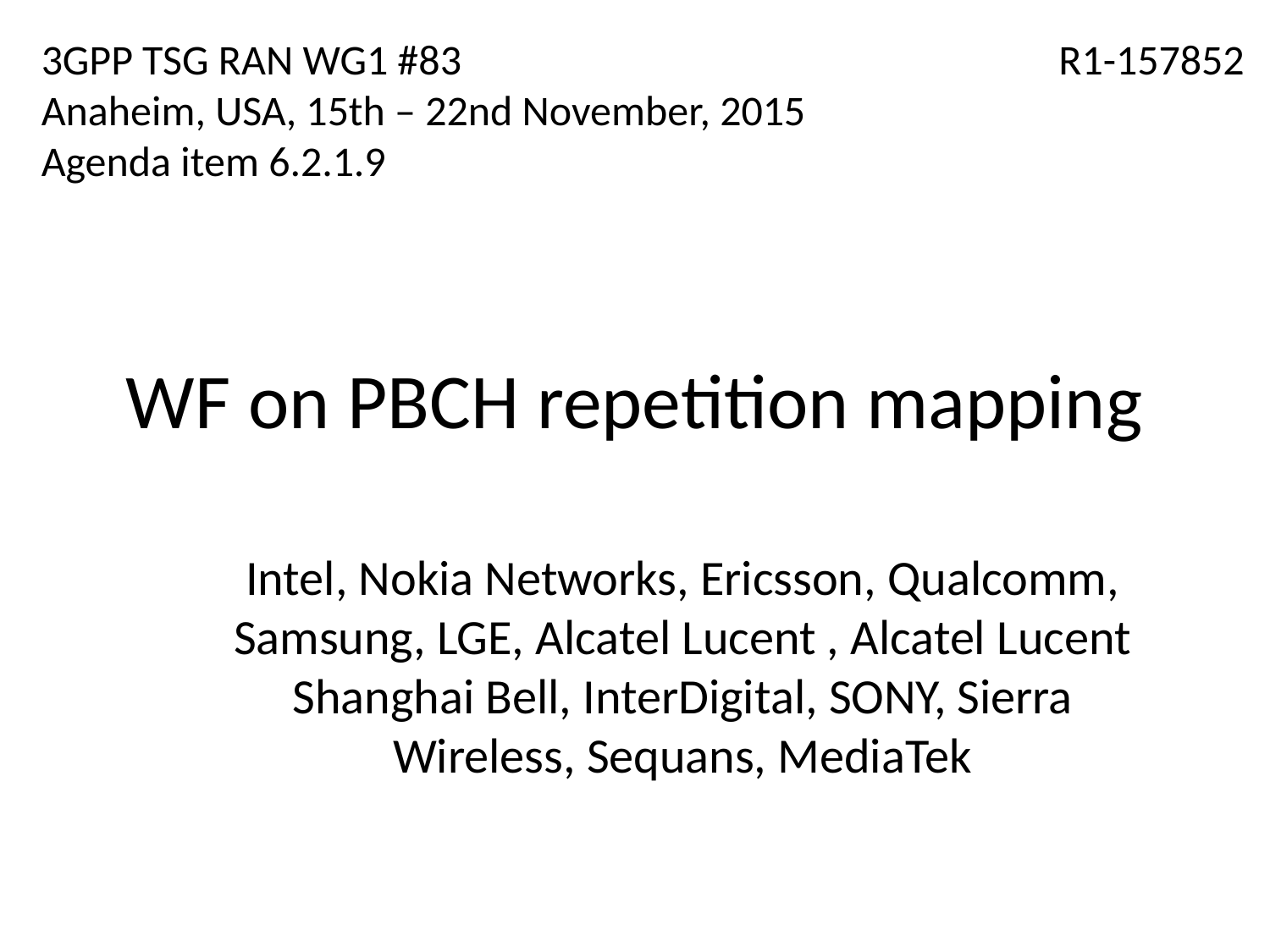

3GPP TSG RAN WG1 #83
Anaheim, USA, 15th – 22nd November, 2015
Agenda item 6.2.1.9
R1-157852
# WF on PBCH repetition mapping
Intel, Nokia Networks, Ericsson, Qualcomm, Samsung, LGE, Alcatel Lucent , Alcatel Lucent Shanghai Bell, InterDigital, SONY, Sierra Wireless, Sequans, MediaTek